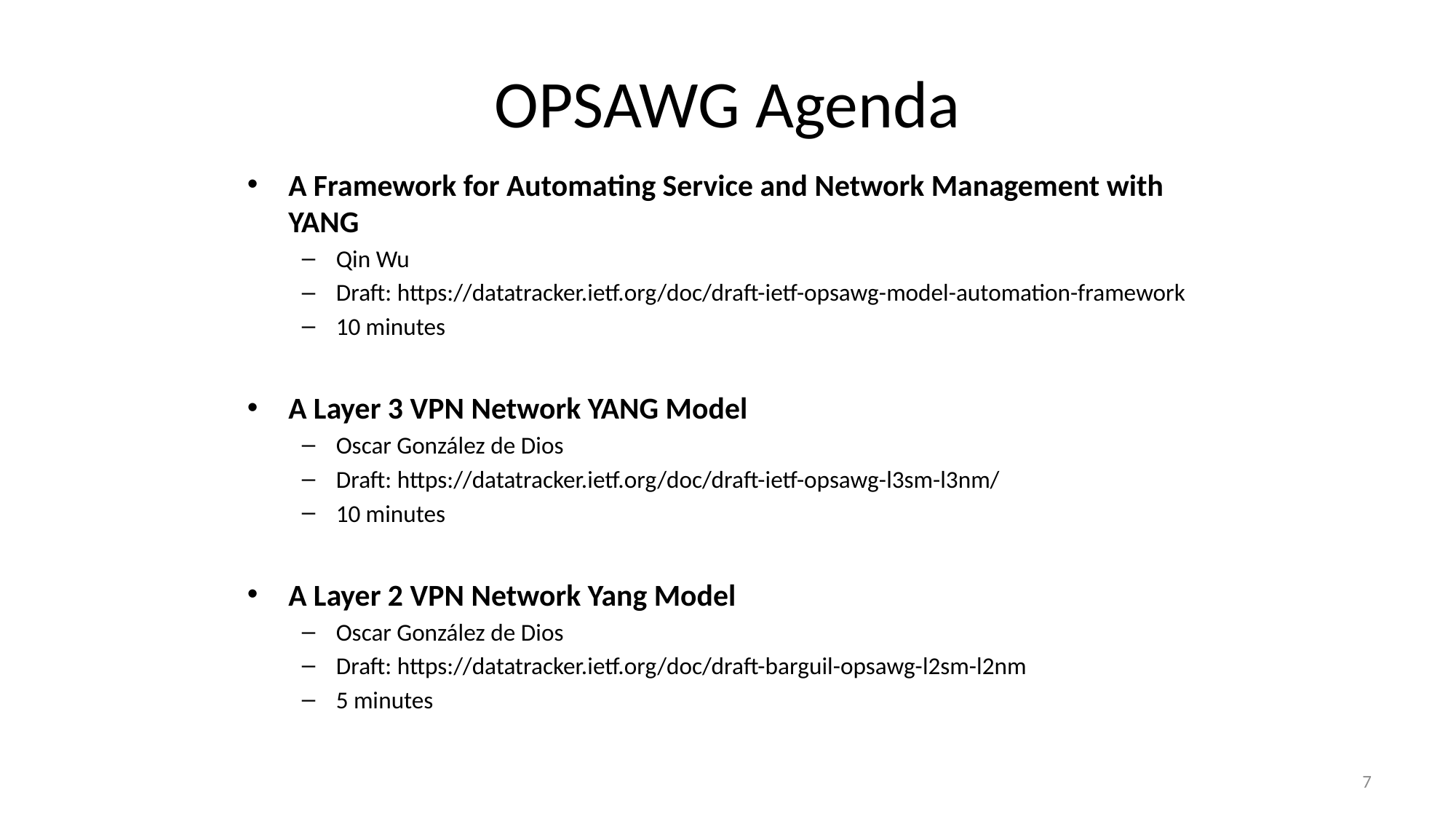

# OPSAWG Agenda
A Framework for Automating Service and Network Management with YANG
Qin Wu
Draft: https://datatracker.ietf.org/doc/draft-ietf-opsawg-model-automation-framework
10 minutes

A Layer 3 VPN Network YANG Model
Oscar González de Dios
Draft: https://datatracker.ietf.org/doc/draft-ietf-opsawg-l3sm-l3nm/
10 minutes

A Layer 2 VPN Network Yang Model
Oscar González de Dios
Draft: https://datatracker.ietf.org/doc/draft-barguil-opsawg-l2sm-l2nm
5 minutes
7